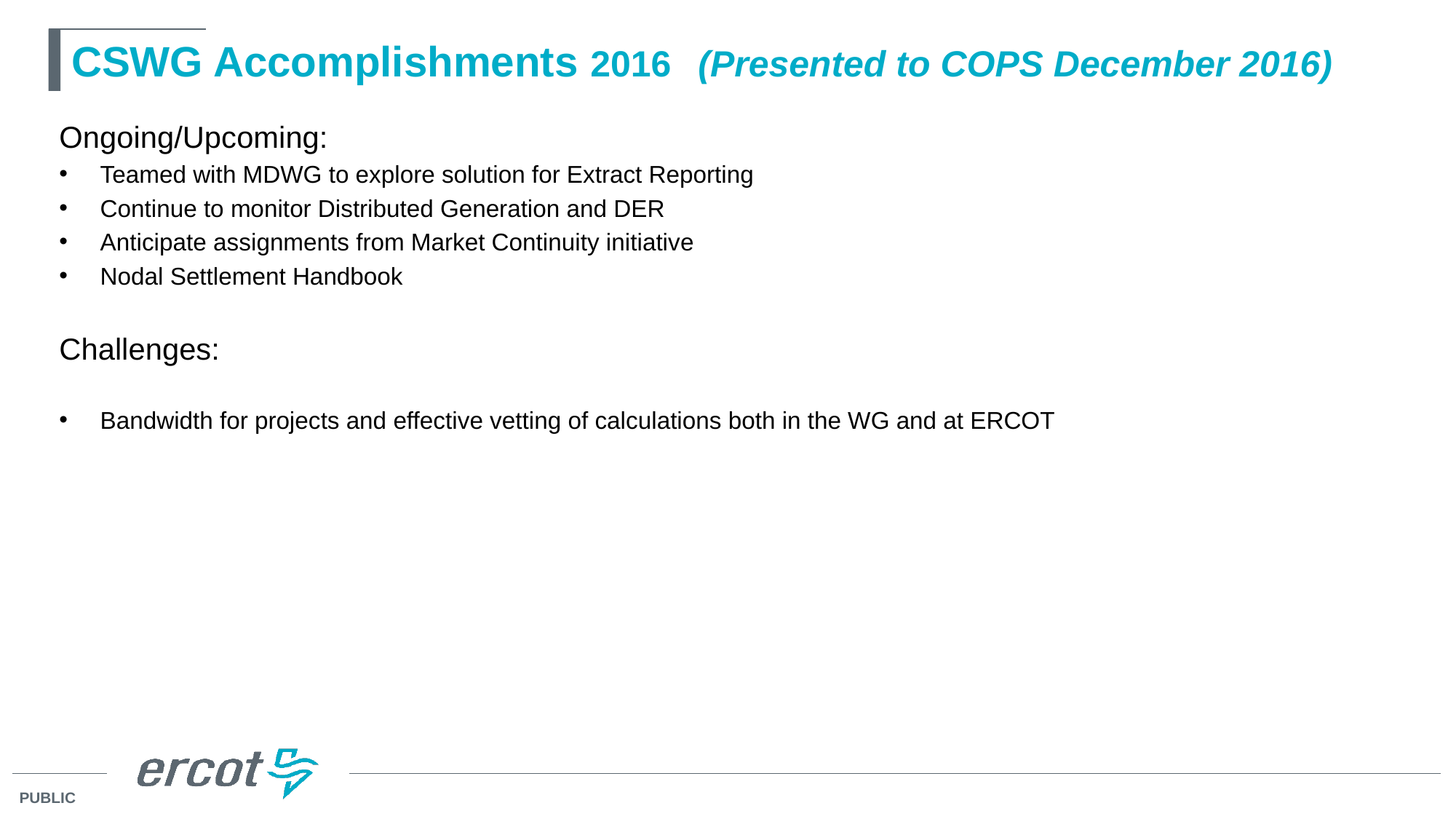

# CSWG Accomplishments 2016   (Presented to COPS December 2016)
Ongoing/Upcoming:
Teamed with MDWG to explore solution for Extract Reporting
Continue to monitor Distributed Generation and DER
Anticipate assignments from Market Continuity initiative
Nodal Settlement Handbook

Challenges:

Bandwidth for projects and effective vetting of calculations both in the WG and at ERCOT